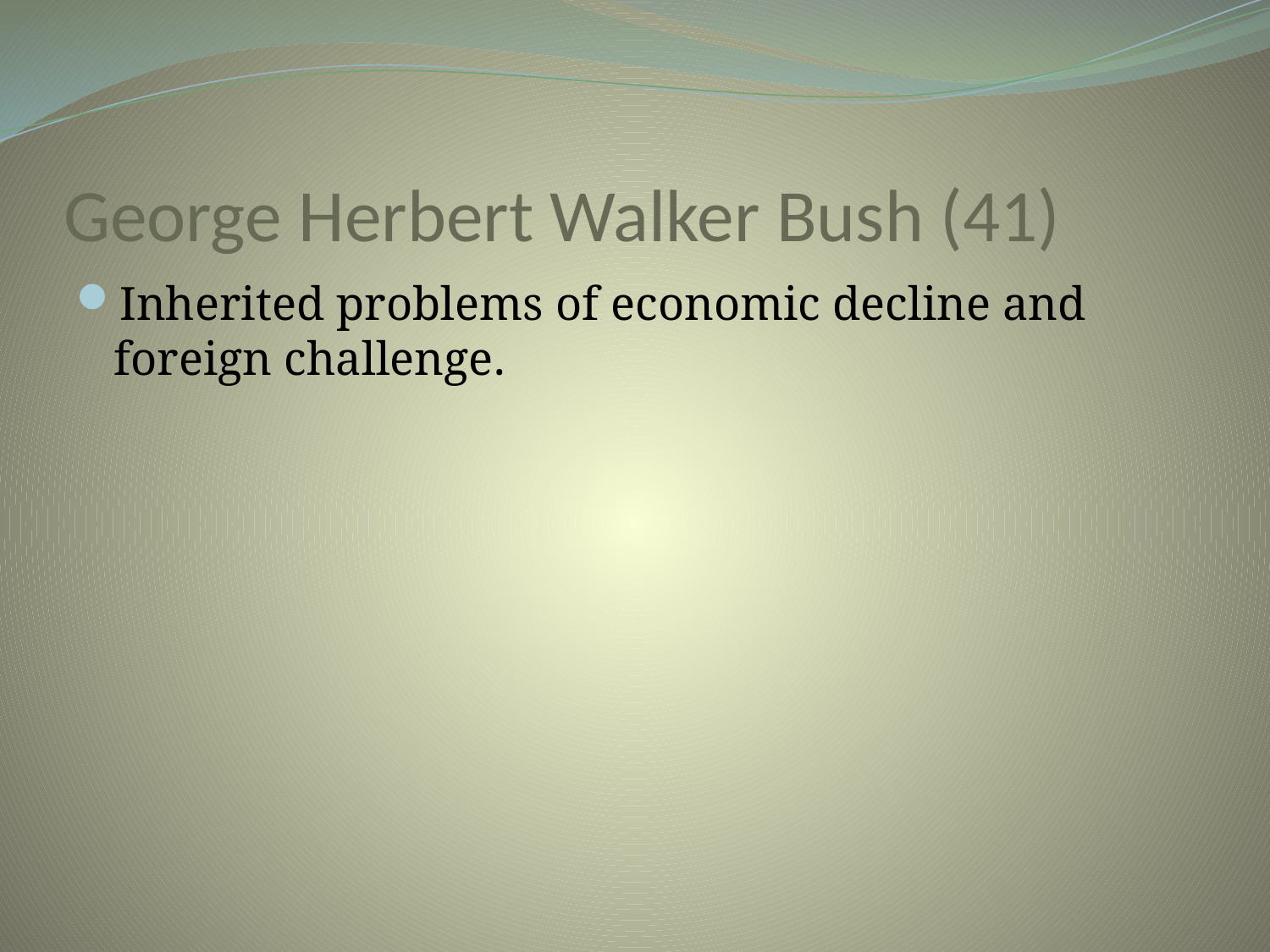

# George Herbert Walker Bush (41)
Inherited problems of economic decline and foreign challenge.